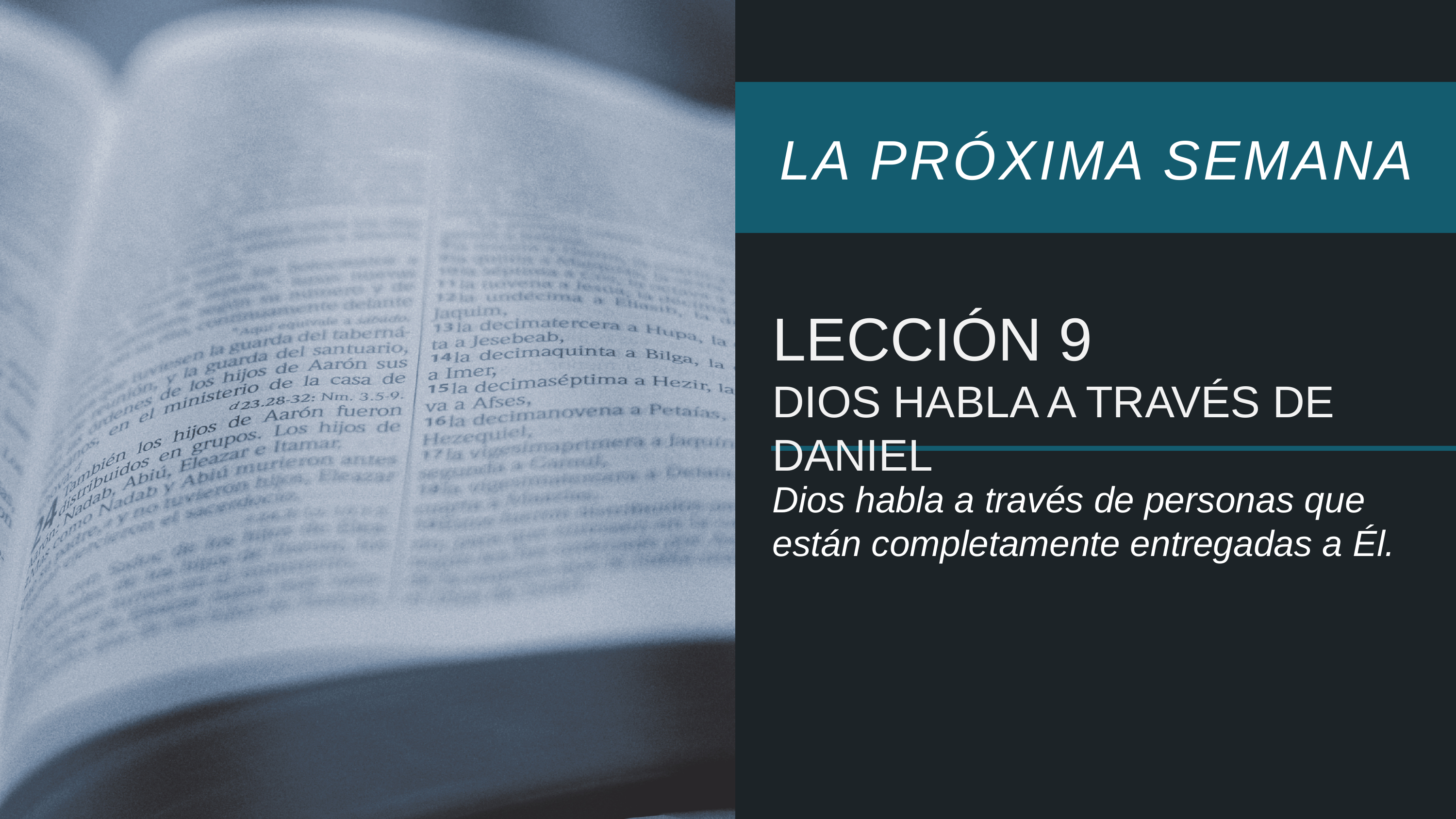

LECCIÓN 9
DIOS HABLA A TRAVÉS DE DANIEL
Dios habla a través de personas que están completamente entregadas a Él.